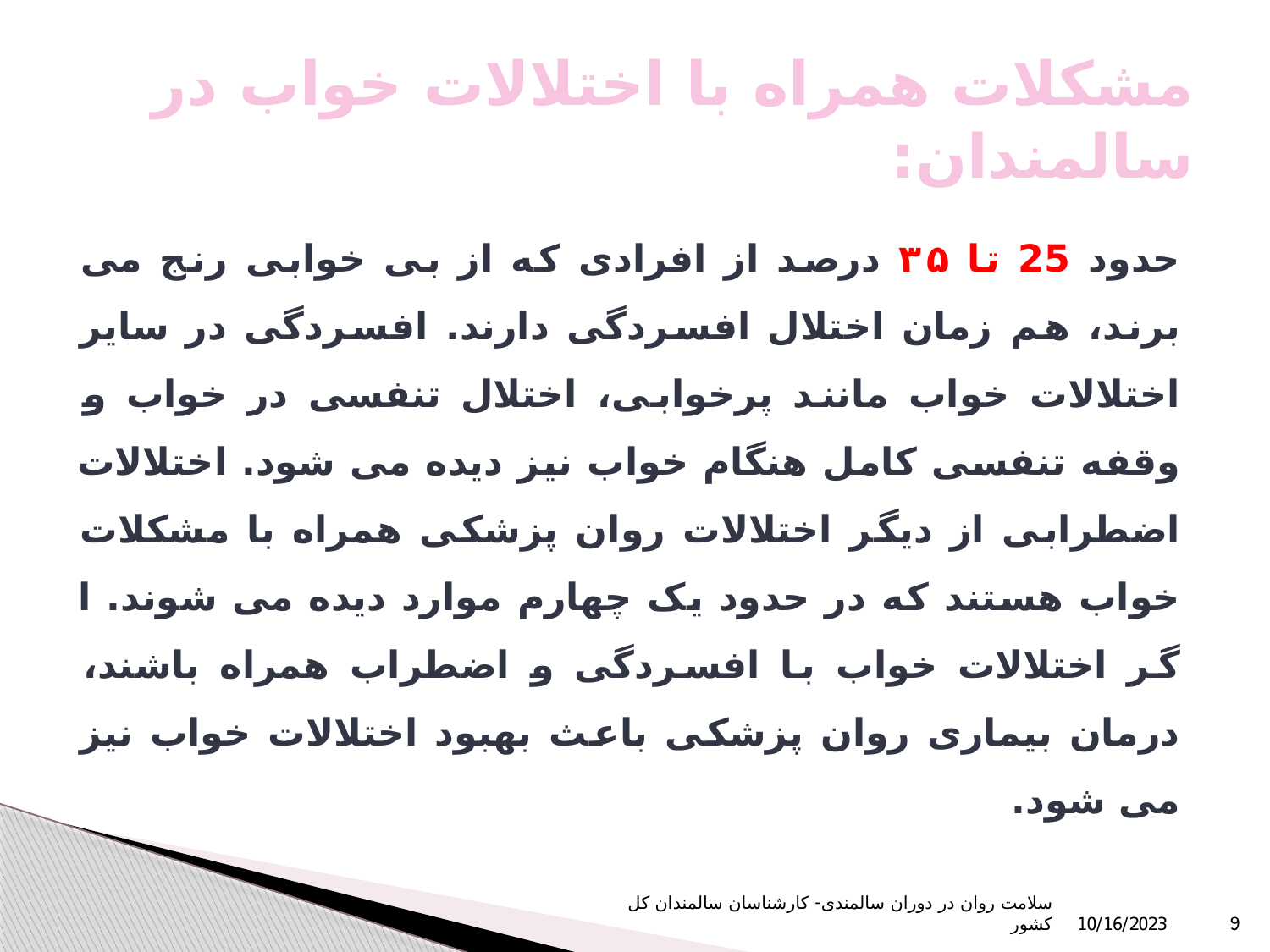

# مشکلات همراه با اختلالات خواب در سالمندان:
حدود 25 تا ۳۵ درصد از افرادی که از بی خوابی رنج می برند، هم زمان اختلال افسردگی دارند. افسردگی در سایر اختلالات خواب مانند پرخوابی، اختلال تنفسی در خواب و وقفه تنفسی کامل هنگام خواب نیز دیده می شود. اختلالات اضطرابی از دیگر اختلالات روان پزشکی همراه با مشکلات خواب هستند که در حدود یک چهارم موارد دیده می شوند. ا گر اختلالات خواب با افسردگی و اضطراب همراه باشند، درمان بیماری روان پزشکی باعث بهبود اختلالات خواب نیز می شود.
سلامت روان در دوران سالمندی- کارشناسان سالمندان کل کشور
10/16/2023
9